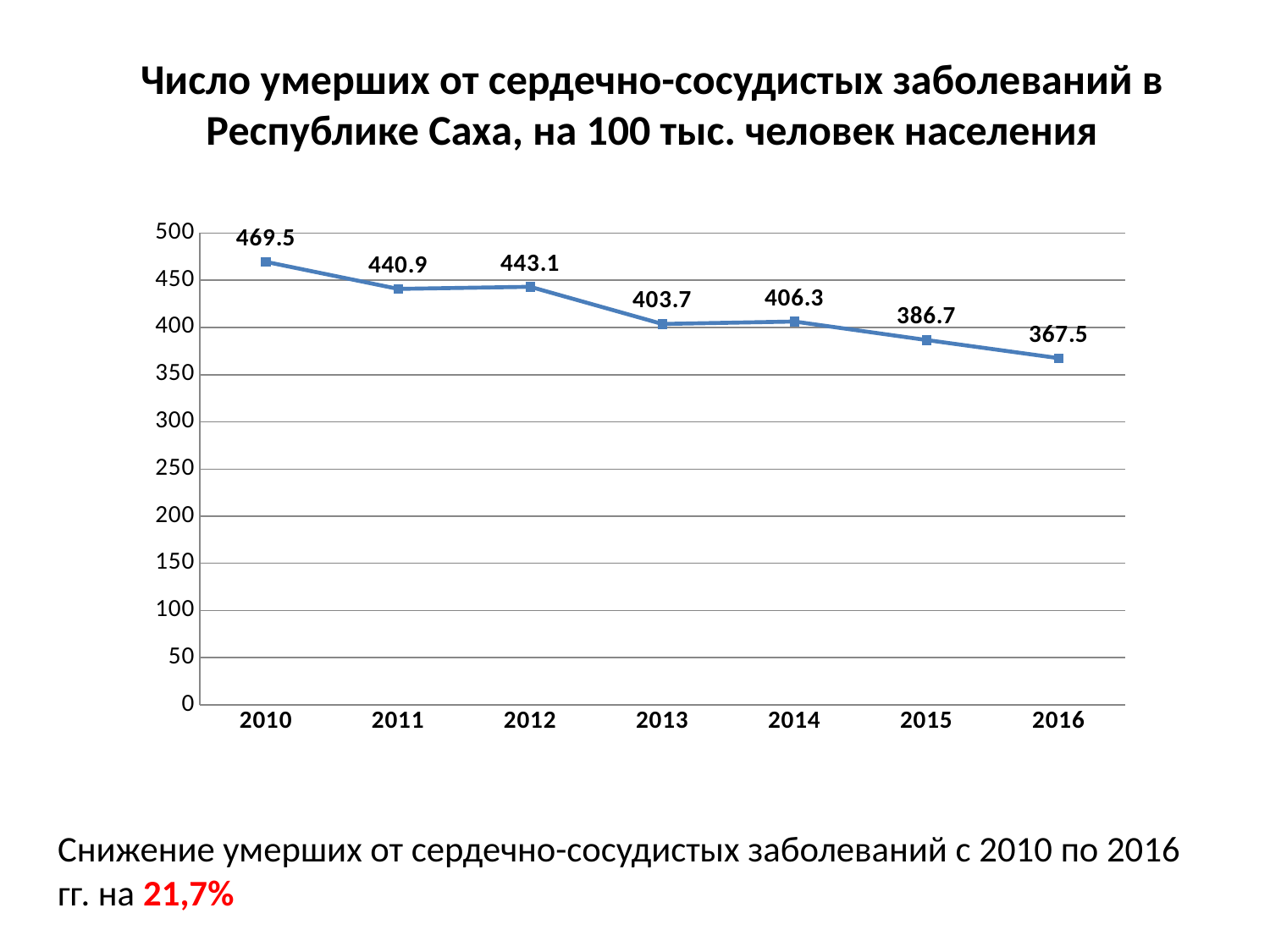

Число умерших от сердечно-сосудистых заболеваний в Республике Саха, на 100 тыс. человек населения

### Chart

| Category |  |
|---|---|
| 2010 | 469.5 |
| 2011 | 440.9 |
| 2012 | 443.1 |
| 2013 | 403.7 |
| 2014 | 406.3 |
| 2015 | 386.7 |
| 2016 | 367.5 |
Снижение умерших от сердечно-сосудистых заболеваний с 2010 по 2016 гг. на 21,7%